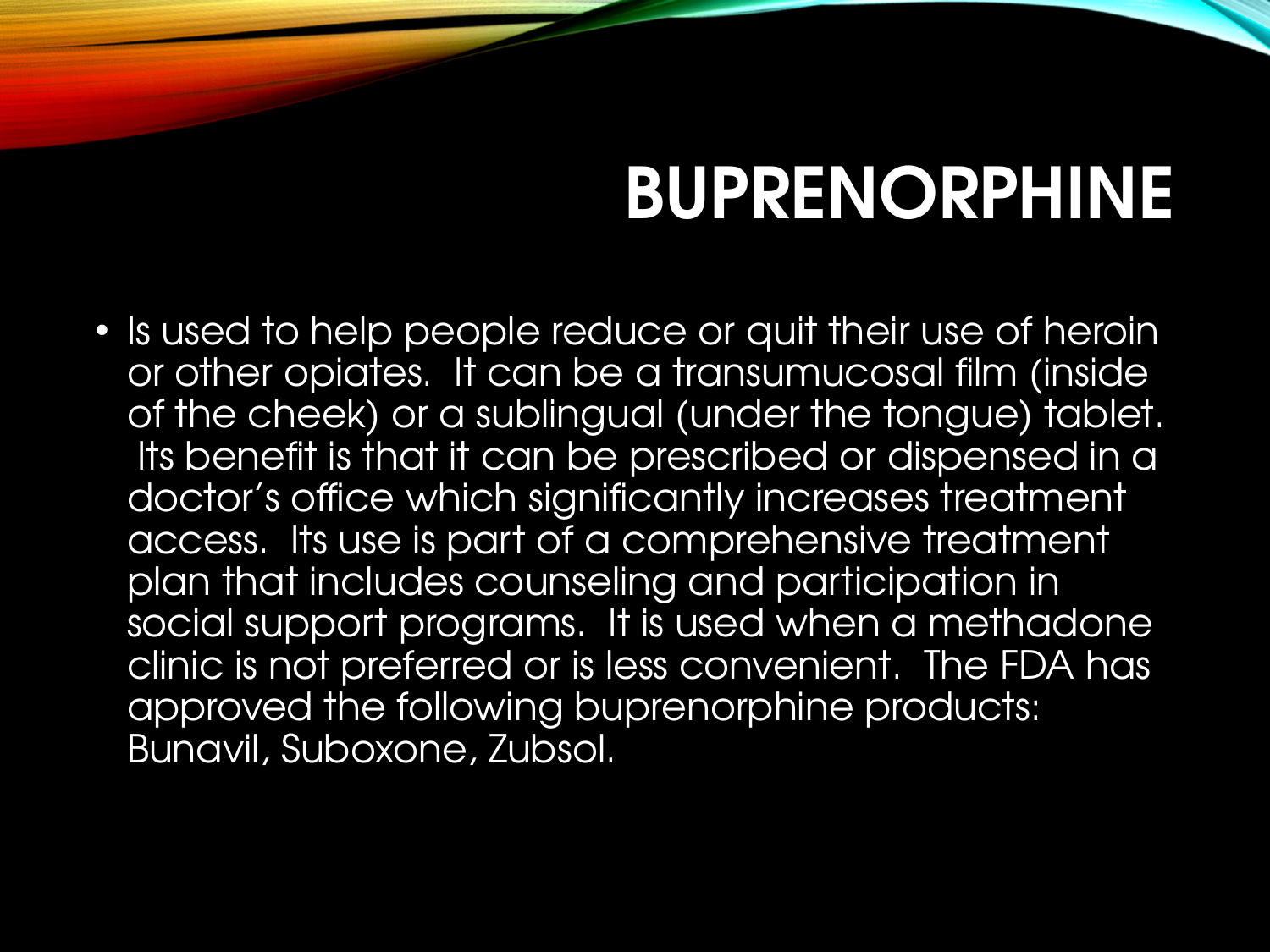

# Buprenorphine
Is used to help people reduce or quit their use of heroin or other opiates.  It can be a transumucosal film (inside of the cheek) or a sublingual (under the tongue) tablet.  Its benefit is that it can be prescribed or dispensed in a doctor’s office which significantly increases treatment access.  Its use is part of a comprehensive treatment plan that includes counseling and participation in social support programs.  It is used when a methadone clinic is not preferred or is less convenient.  The FDA has approved the following buprenorphine products:  Bunavil, Suboxone, Zubsol.